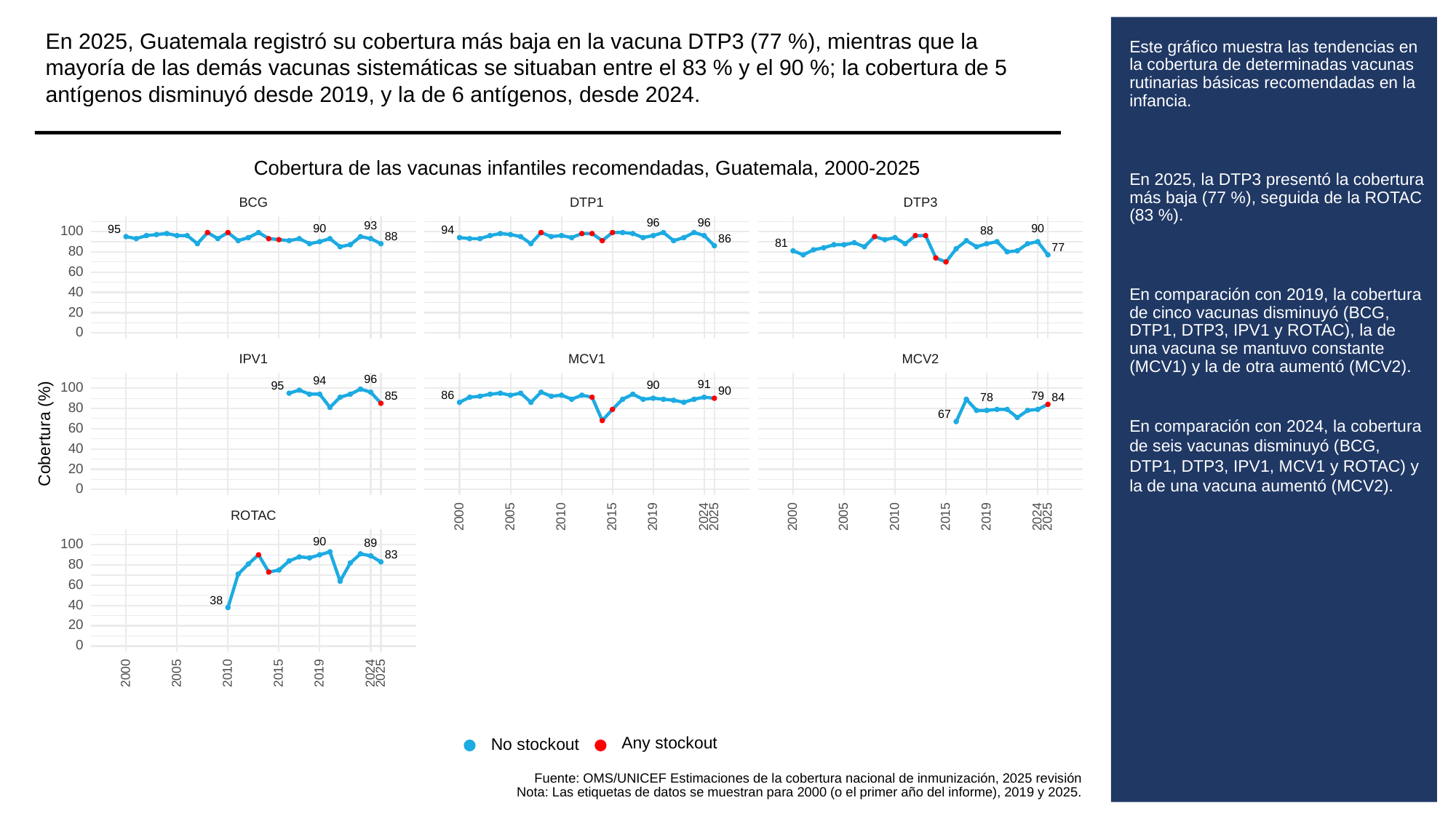

En 2025, Guatemala registró su cobertura más baja en la vacuna DTP3 (77 %), mientras que la mayoría de las demás vacunas sistemáticas se situaban entre el 83 % y el 90 %; la cobertura de 5 antígenos disminuyó desde 2019, y la de 6 antígenos, desde 2024.
# Este gráfico muestra las tendencias en la cobertura de determinadas vacunas rutinarias básicas recomendadas en la infancia.

En 2025, la DTP3 presentó la cobertura más baja (77 %), seguida de la ROTAC (83 %).

En comparación con 2019, la cobertura de cinco vacunas disminuyó (BCG, DTP1, DTP3, IPV1 y ROTAC), la de una vacuna se mantuvo constante (MCV1) y la de otra aumentó (MCV2).

En comparación con 2024, la cobertura de seis vacunas disminuyó (BCG, DTP1, DTP3, IPV1, MCV1 y ROTAC) y la de una vacuna aumentó (MCV2).

Cobertura de las vacunas infantiles recomendadas, Guatemala, 2000-2025
BCG
DTP3
DTP1

96
96

93
90
90
95
100
94
88

88

86

81

77

80

60

40

20

0

MCV1
MCV2
IPV1

96
94

91
90
95
100

90

86

85
79

84
78

80

67

60
Cobertura (%)

40

20

0

ROTAC
2000
2005
2010
2015
2019
2024
2025
2000
2005
2010
2015
2019
2024
2025

90
89
100

83

80

60

38
40

20

0

2000
2005
2010
2015
2019
2024
2025
Any stockout
No stockout

Fuente: OMS/UNICEF Estimaciones de la cobertura nacional de inmunización, 2025 revisión
Nota: Las etiquetas de datos se muestran para 2000 (o el primer año del informe), 2019 y 2025.